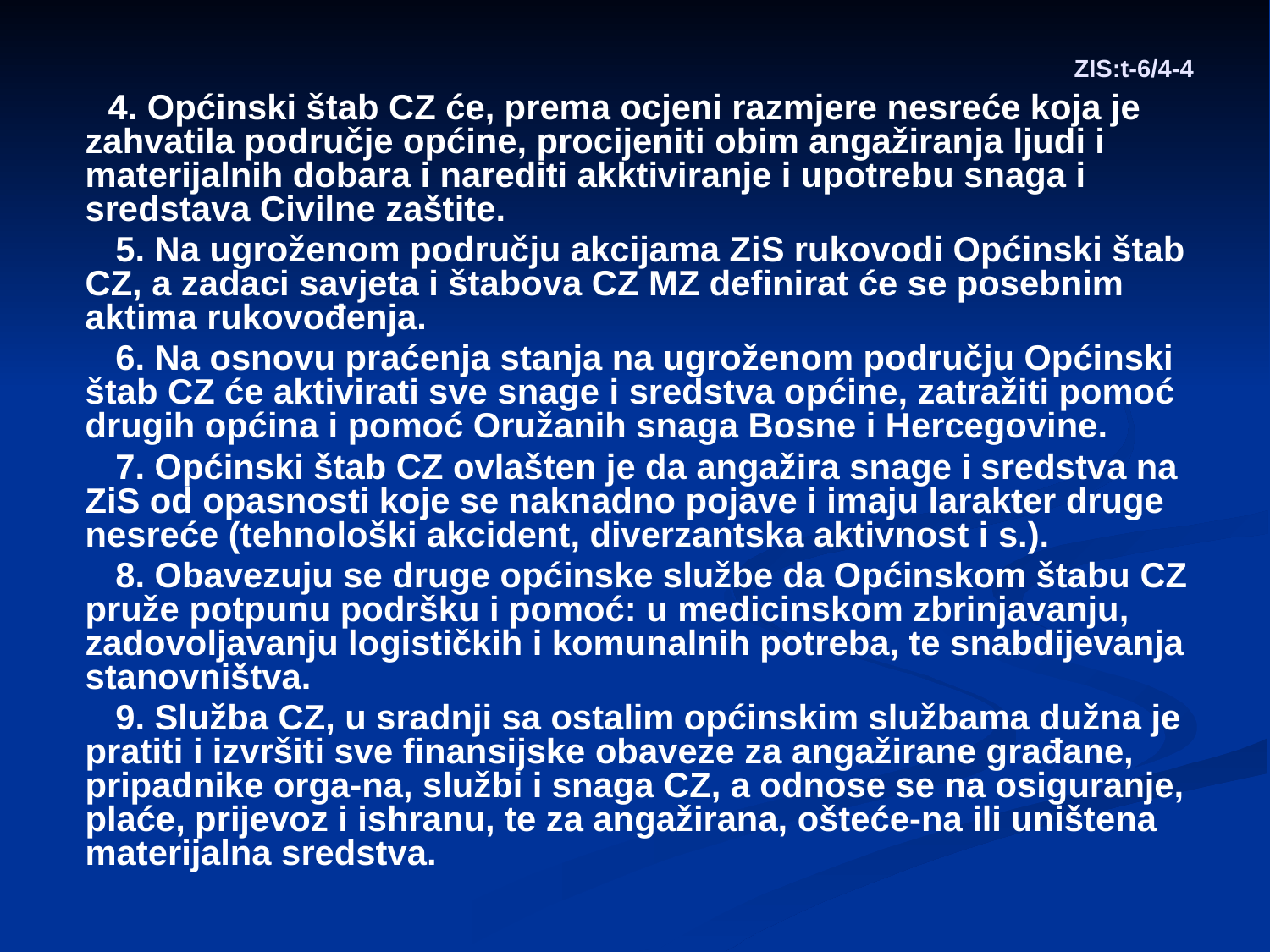

# ZIS:t-6/4-4
         4. Općinski štab CZ će, prema ocjeni razmjere nesreće koja je zahvatila područje općine, procijeniti obim angažiranja ljudi i materijalnih dobara i narediti akktiviranje i upotrebu snaga i sredstava Civilne zaštite.
        5. Na ugroženom području akcijama ZiS rukovodi Općinski štab CZ, a zadaci savjeta i štabova CZ MZ definirat će se posebnim aktima rukovođenja.
        6. Na osnovu praćenja stanja na ugroženom području Općinski štab CZ će aktivirati sve snage i sredstva općine, zatražiti pomoć drugih općina i pomoć Oružanih snaga Bosne i Hercegovine.
        7. Općinski štab CZ ovlašten je da angažira snage i sredstva na ZiS od opasnosti koje se naknadno pojave i imaju larakter druge nesreće (tehnološki akcident, diverzantska aktivnost i s.).
        8. Obavezuju se druge općinske službe da Općinskom štabu CZ pruže potpunu podršku i pomoć: u medicinskom zbrinjavanju, zadovoljavanju logističkih i komunalnih potreba, te snabdijevanja stanovništva.
        9. Služba CZ, u sradnji sa ostalim općinskim službama dužna je pratiti i izvršiti sve finansijske obaveze za angažirane građane, pripadnike orga-na, službi i snaga CZ, a odnose se na osiguranje, plaće, prijevoz i ishranu, te za angažirana, ošteće-na ili uništena materijalna sredstva.